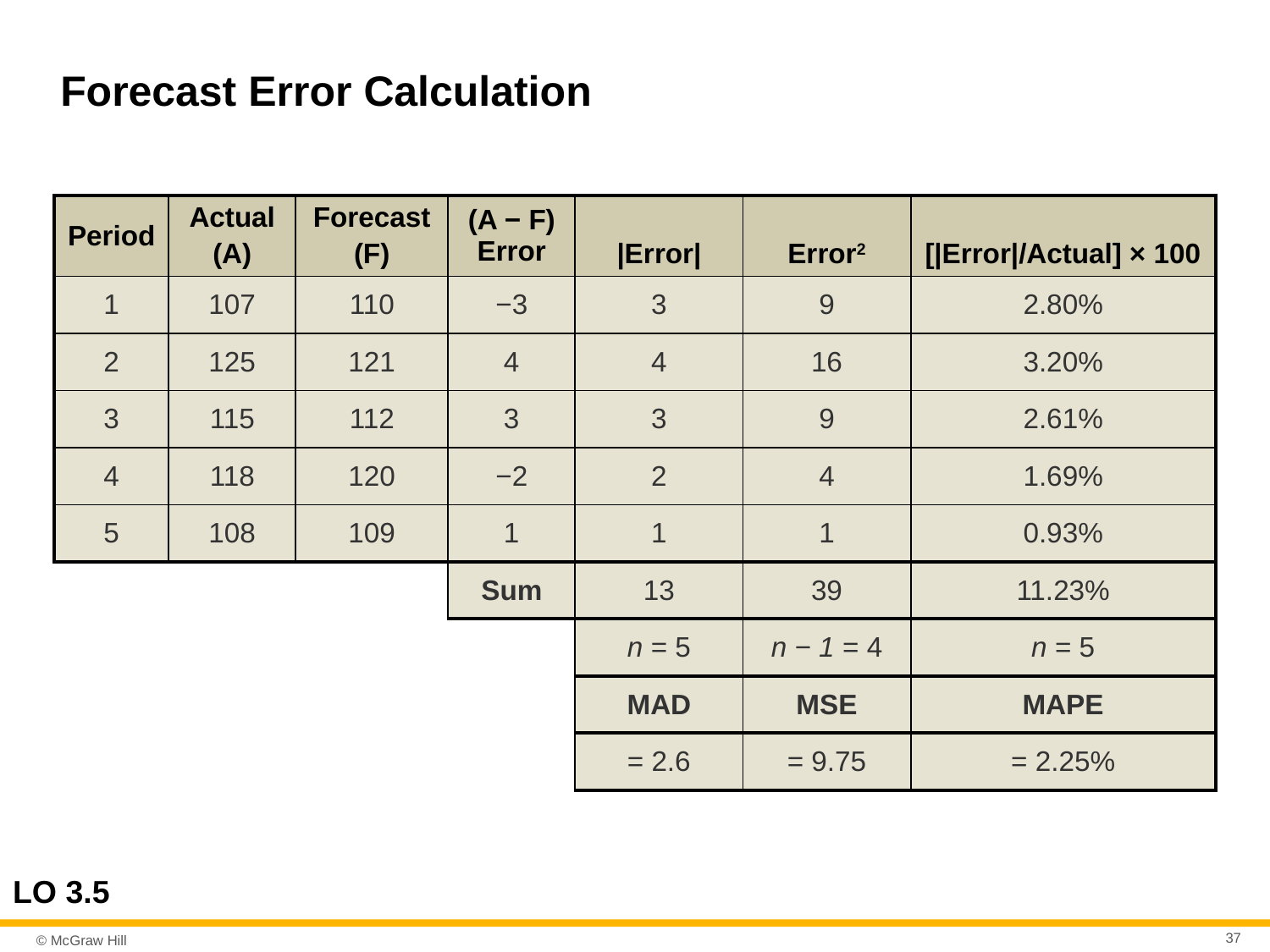

# Forecast Error Calculation
| Period | Actual (A) | Forecast (F) | (A − F) Error | |Error| | Error2 | [|Error|/Actual] × 100 |
| --- | --- | --- | --- | --- | --- | --- |
| 1 | 107 | 110 | −3 | 3 | 9 | 2.80% |
| 2 | 125 | 121 | 4 | 4 | 16 | 3.20% |
| 3 | 115 | 112 | 3 | 3 | 9 | 2.61% |
| 4 | 118 | 120 | −2 | 2 | 4 | 1.69% |
| 5 | 108 | 109 | 1 | 1 | 1 | 0.93% |
|  |  |  | Sum | 13 | 39 | 11.23% |
|  |  |  |  | n = 5 | n − 1 = 4 | n = 5 |
|  |  |  |  | MAD | MSE | MAPE |
|  |  |  |  | = 2.6 | = 9.75 | = 2.25% |
LO 3.5